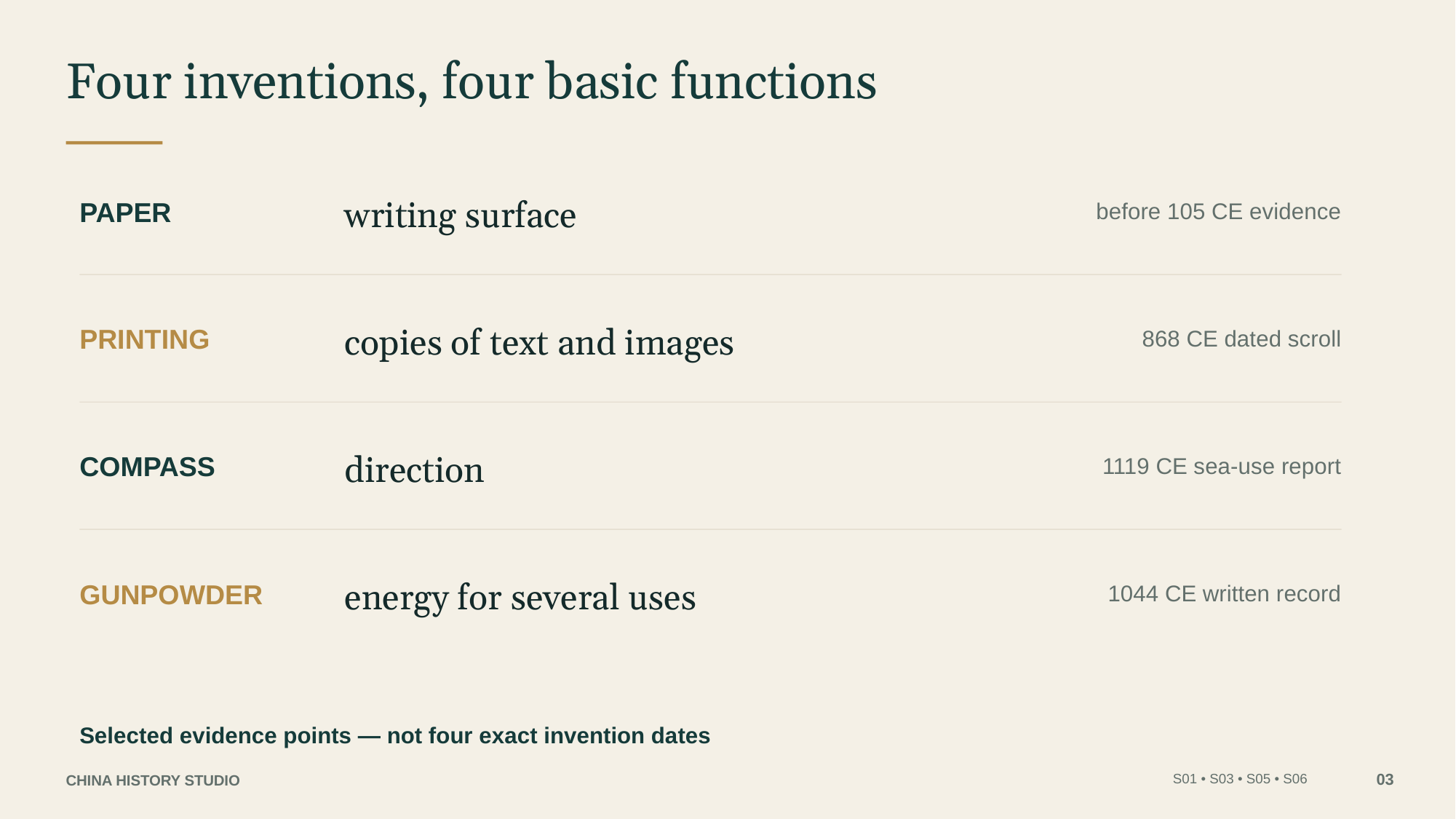

Four inventions, four basic functions

writing surface
PAPER
before 105 CE evidence

copies of text and images
PRINTING
868 CE dated scroll

direction
COMPASS
1119 CE sea-use report

energy for several uses
GUNPOWDER
1044 CE written record
Selected evidence points — not four exact invention dates
03
S01 • S03 • S05 • S06
CHINA HISTORY STUDIO